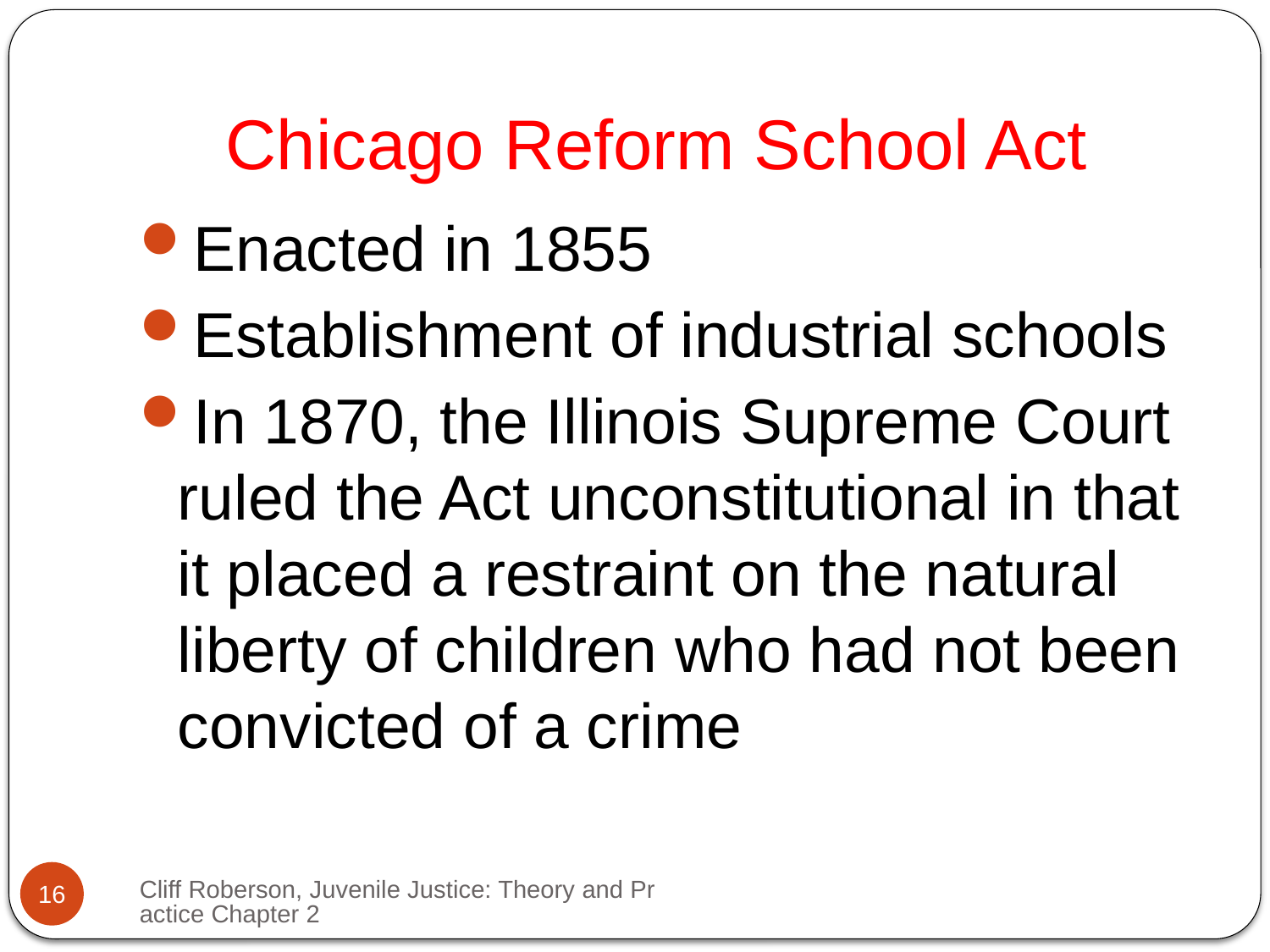

# Chicago Reform School Act
Enacted in 1855
Establishment of industrial schools
In 1870, the Illinois Supreme Court ruled the Act unconstitutional in that it placed a restraint on the natural liberty of children who had not been convicted of a crime
Cliff Roberson, Juvenile Justice: Theory and Practice Chapter 2
16